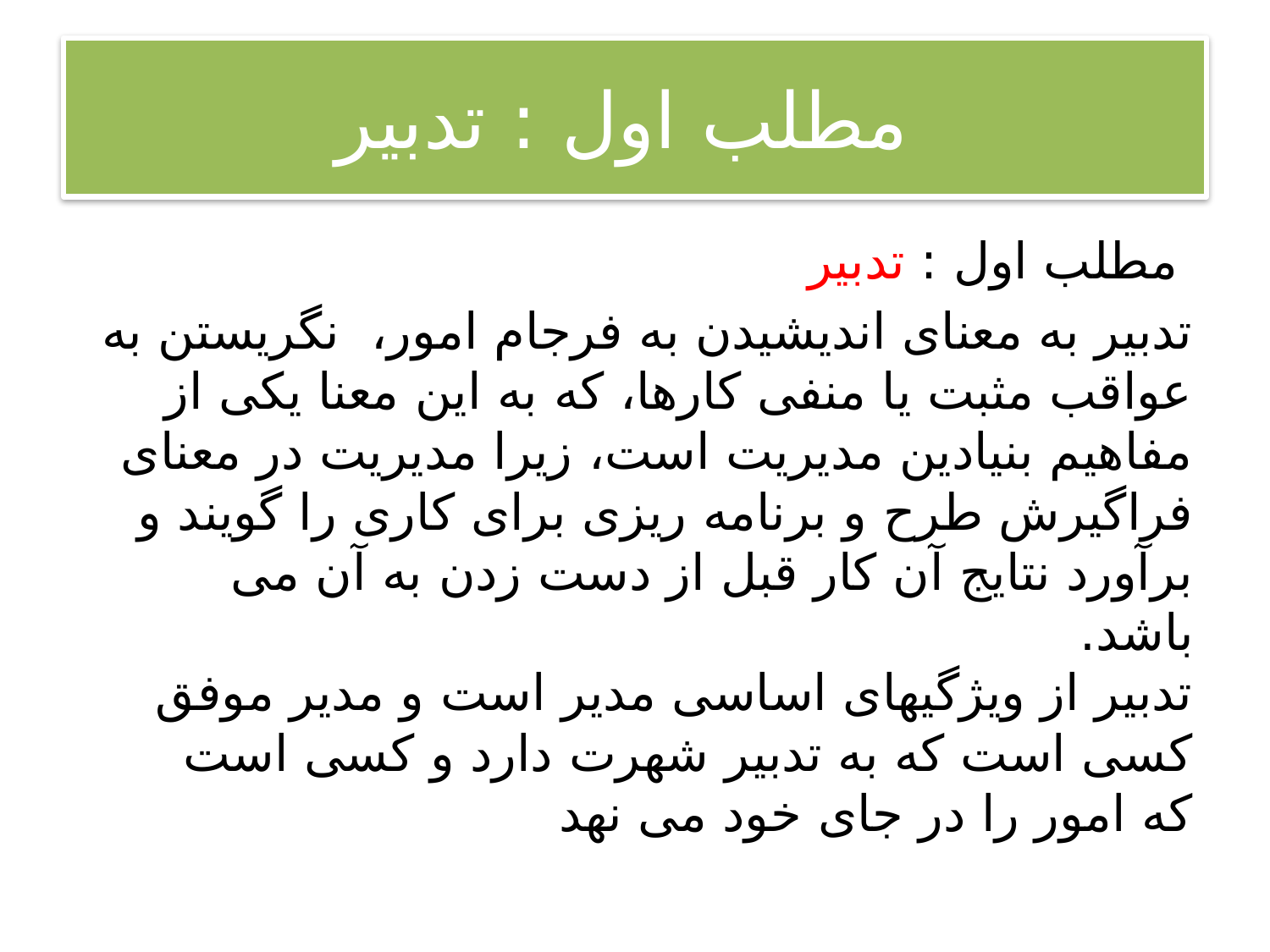

# مطلب اول : تدبیر
مطلب اول : تدبیر
تدبیر به معنای اندیشیدن به فرجام امور،  نگریستن به عواقب مثبت یا منفی کارها، که به این معنا یکی از مفاهیم بنیادین مدیریت است، زیرا مدیریت در معنای فراگیرش طرح و برنامه ریزی برای کاری را گویند و برآورد نتایج آن کار قبل از دست زدن به آن می باشد. 
تدبیر از ویژگیهای اساسی مدیر است و مدیر موفق کسی است که به تدبیر شهرت دارد و کسی است که امور را در جای خود می نهد